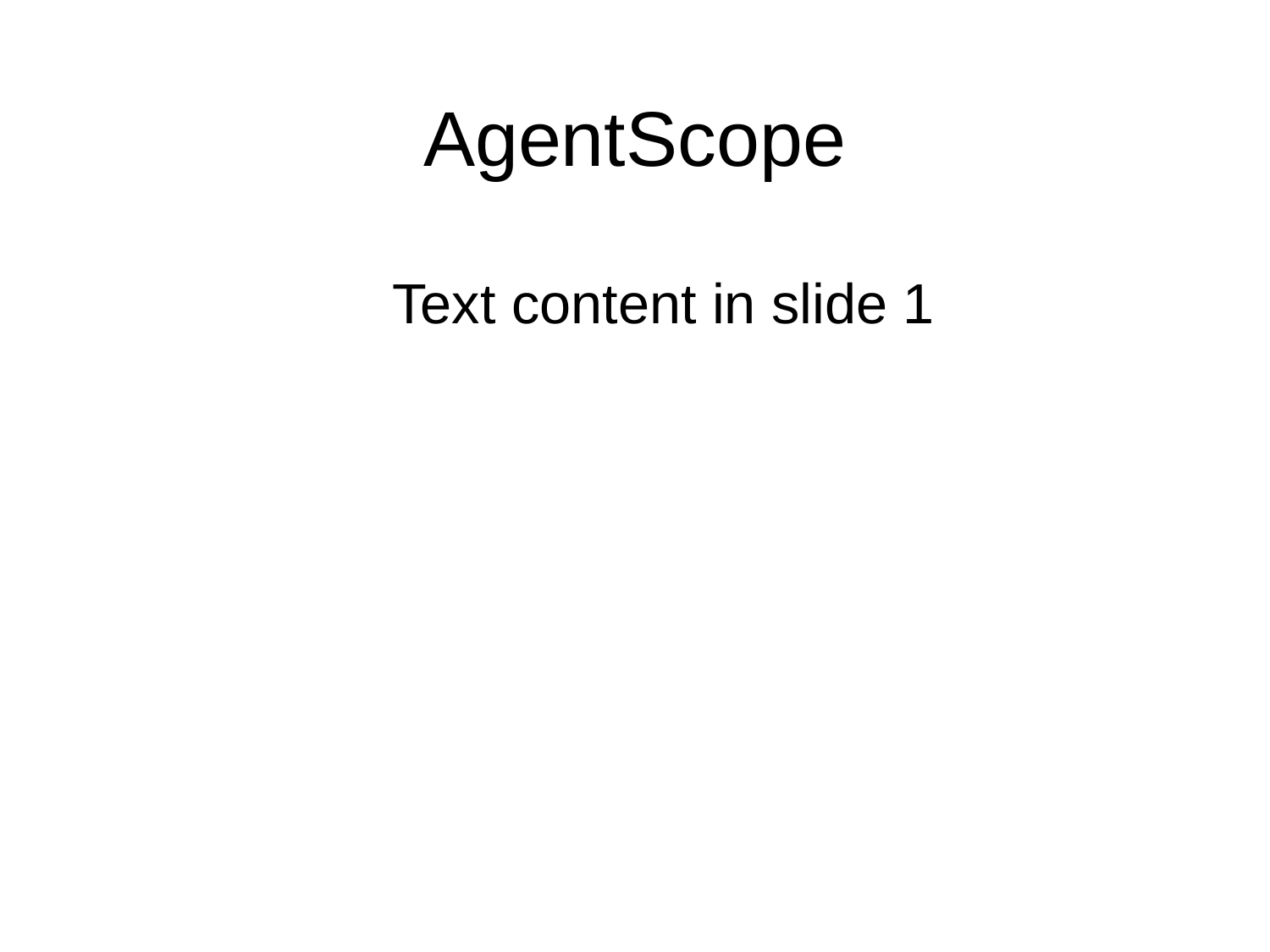

# AgentScope
Text content in slide 1